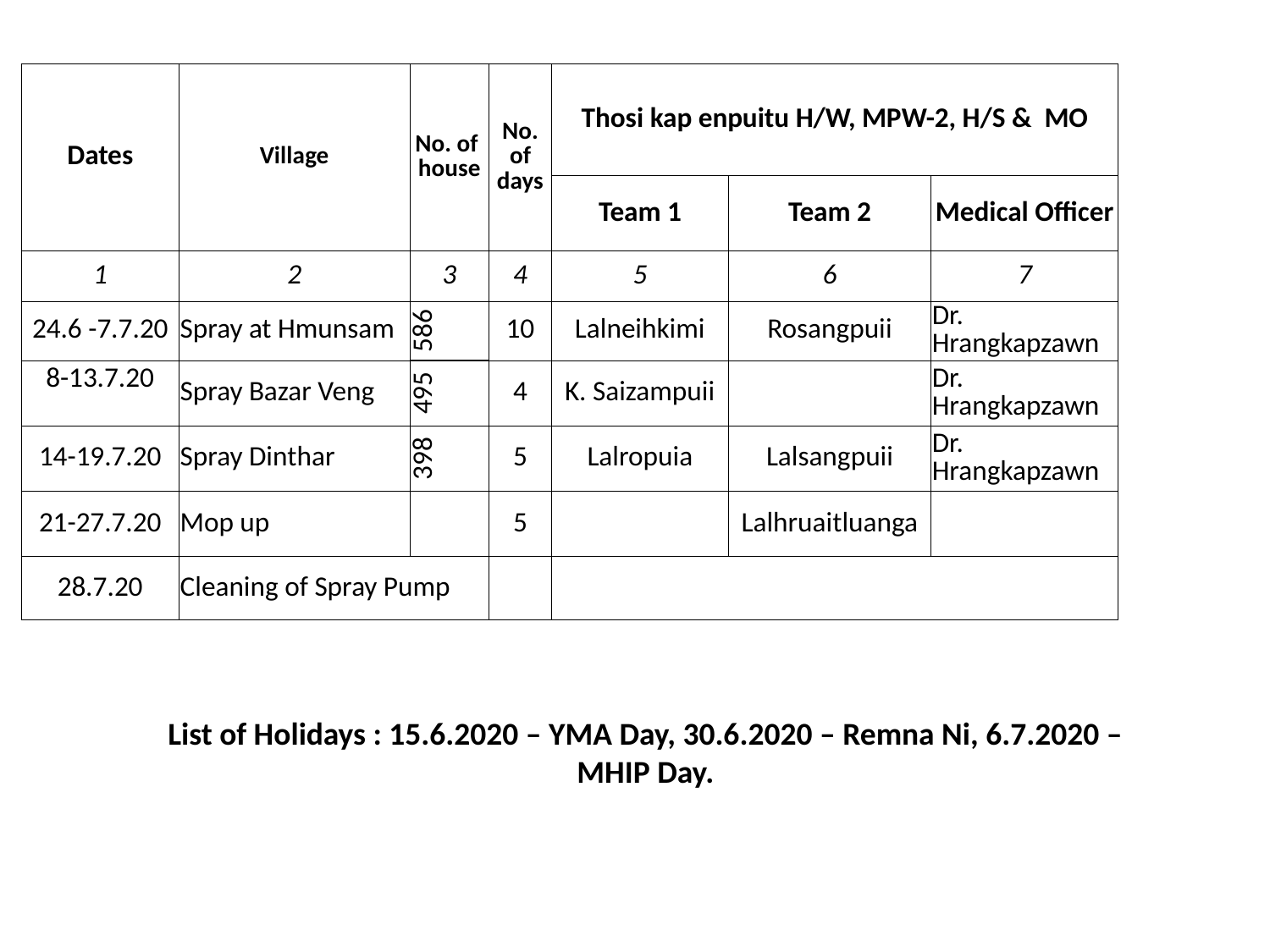

| Dates | Village | No. of house | No. of days | Thosi kap enpuitu H/W, MPW-2, H/S & MO |  |  |
| --- | --- | --- | --- | --- | --- | --- |
|  |  |  |  | Team 1 | Team 2 | Medical Officer |
| 1 | 2 | 3 | 4 | 5 | 6 | 7 |
| 24.6 -7.7.20 | Spray at Hmunsam | 586 | 10 | Lalneihkimi | Rosangpuii | Dr. Hrangkapzawn |
| 8-13.7.20 | Spray Bazar Veng | 495 | 4 | K. Saizampuii |  | Dr. Hrangkapzawn |
| 14-19.7.20 | Spray Dinthar | 398 | 5 | Lalropuia | Lalsangpuii | Dr. Hrangkapzawn |
| 21-27.7.20 | Mop up |  | 5 |  | Lalhruaitluanga |  |
| 28.7.20 | Cleaning of Spray Pump |  |  |  |  |  |
List of Holidays : 15.6.2020 – YMA Day, 30.6.2020 – Remna Ni, 6.7.2020 – MHIP Day.